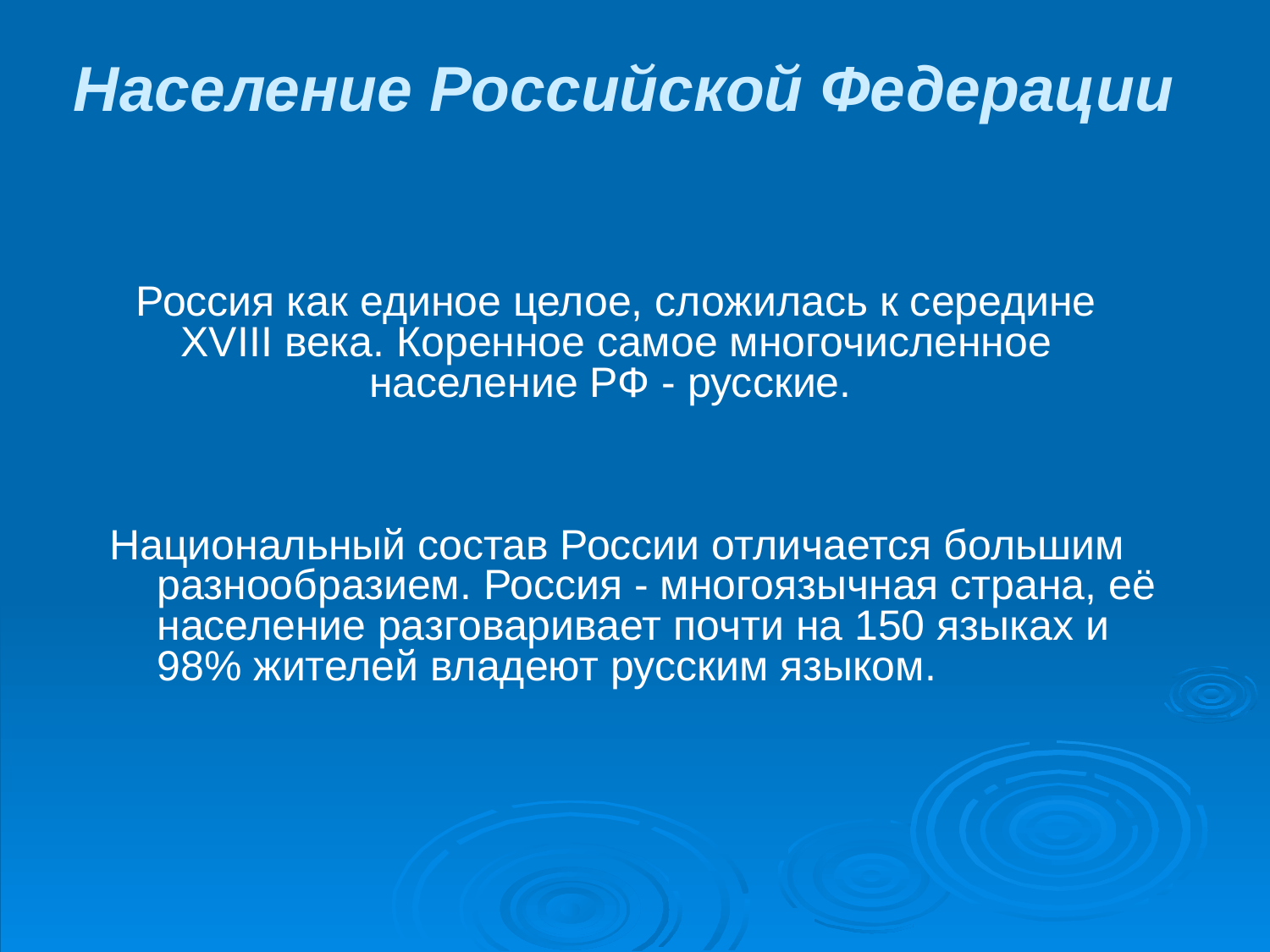

# Население Российской Федерации
Россия как единое целое, сложилась к середине XVIII века. Коренное самое многочисленное население РФ - русские.

Национальный состав России отличается большим разнообразием. Россия - многоязычная страна, её население разговаривает почти на 150 языках и 98% жителей владеют русским языком.